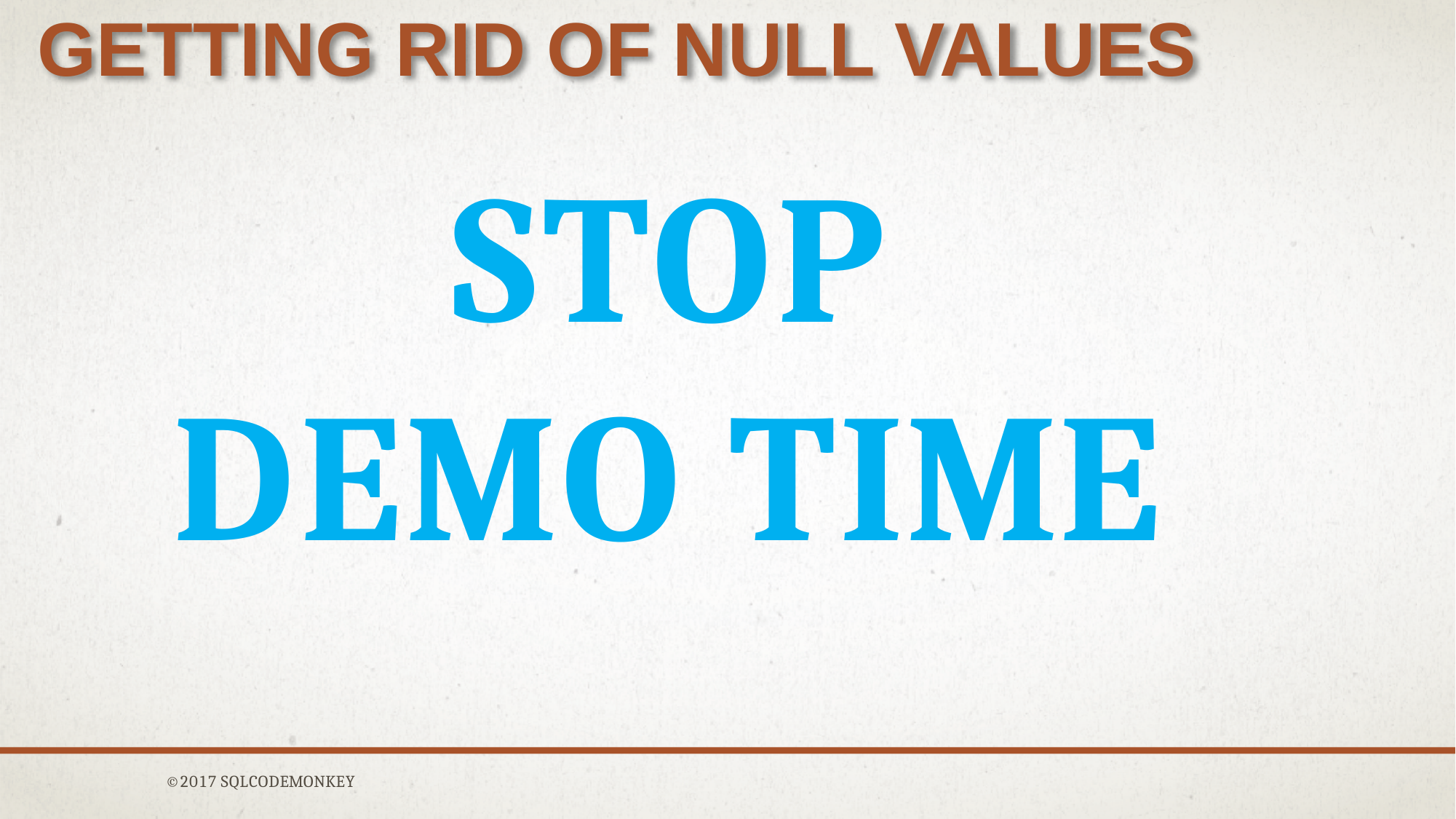

# Getting rid of null values
STOP
DEMO TIME
©2017 SQLCODEMONKEY